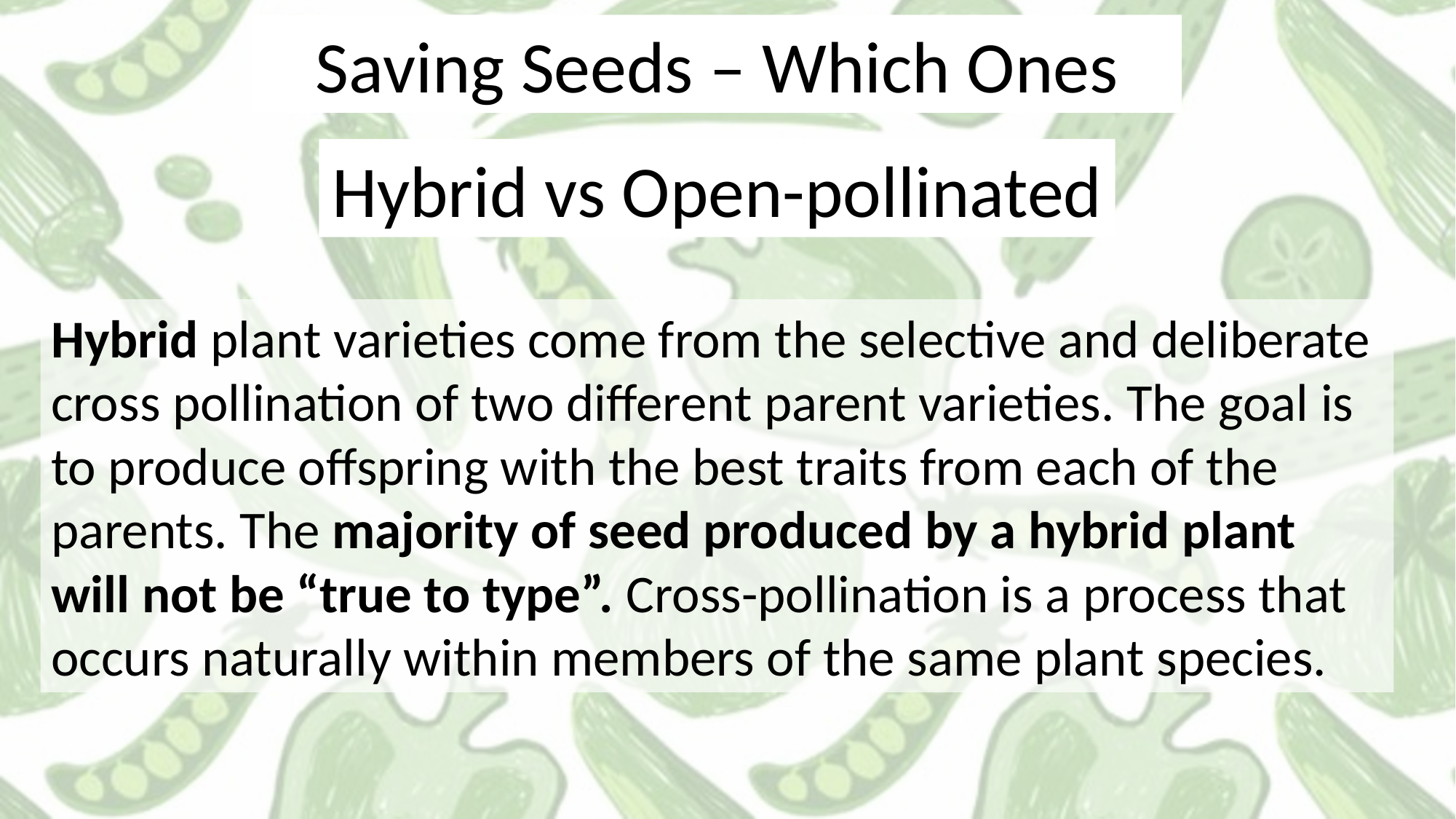

Saving Seeds – Which Ones
Hybrid vs Open-pollinated
Hybrid plant varieties come from the selective and deliberate cross pollination of two different parent varieties. The goal is to produce offspring with the best traits from each of the parents. The majority of seed produced by a hybrid plant will not be “true to type”. Cross-pollination is a process that occurs naturally within members of the same plant species.